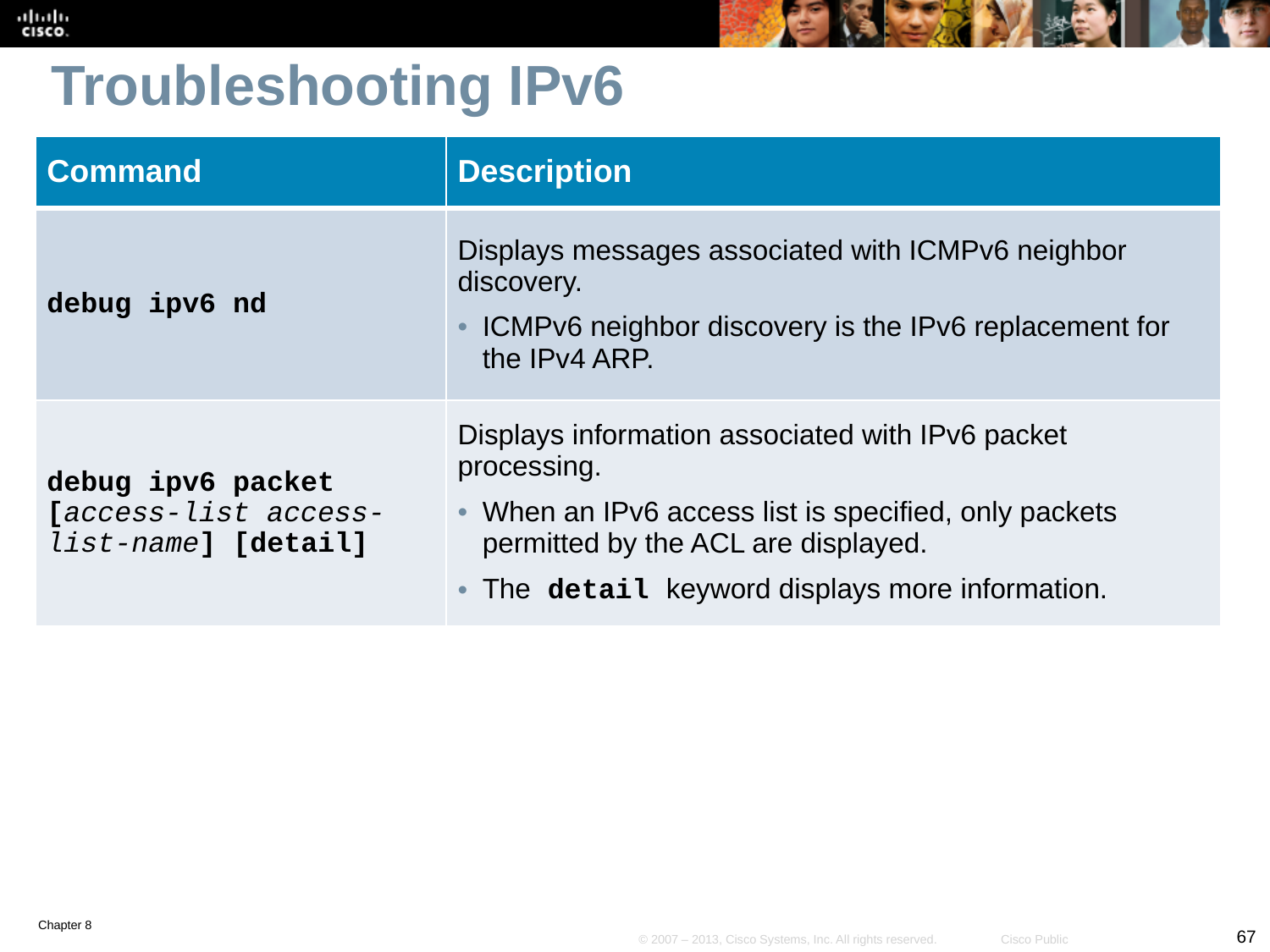

# Troubleshooting IPv6
| Command | Description |
| --- | --- |
| debug ipv6 nd | Displays messages associated with ICMPv6 neighbor discovery. ICMPv6 neighbor discovery is the IPv6 replacement for the IPv4 ARP. |
| debug ipv6 packet [access-list access-list-name] [detail] | Displays information associated with IPv6 packet processing. When an IPv6 access list is specified, only packets permitted by the ACL are displayed. The detail keyword displays more information. |